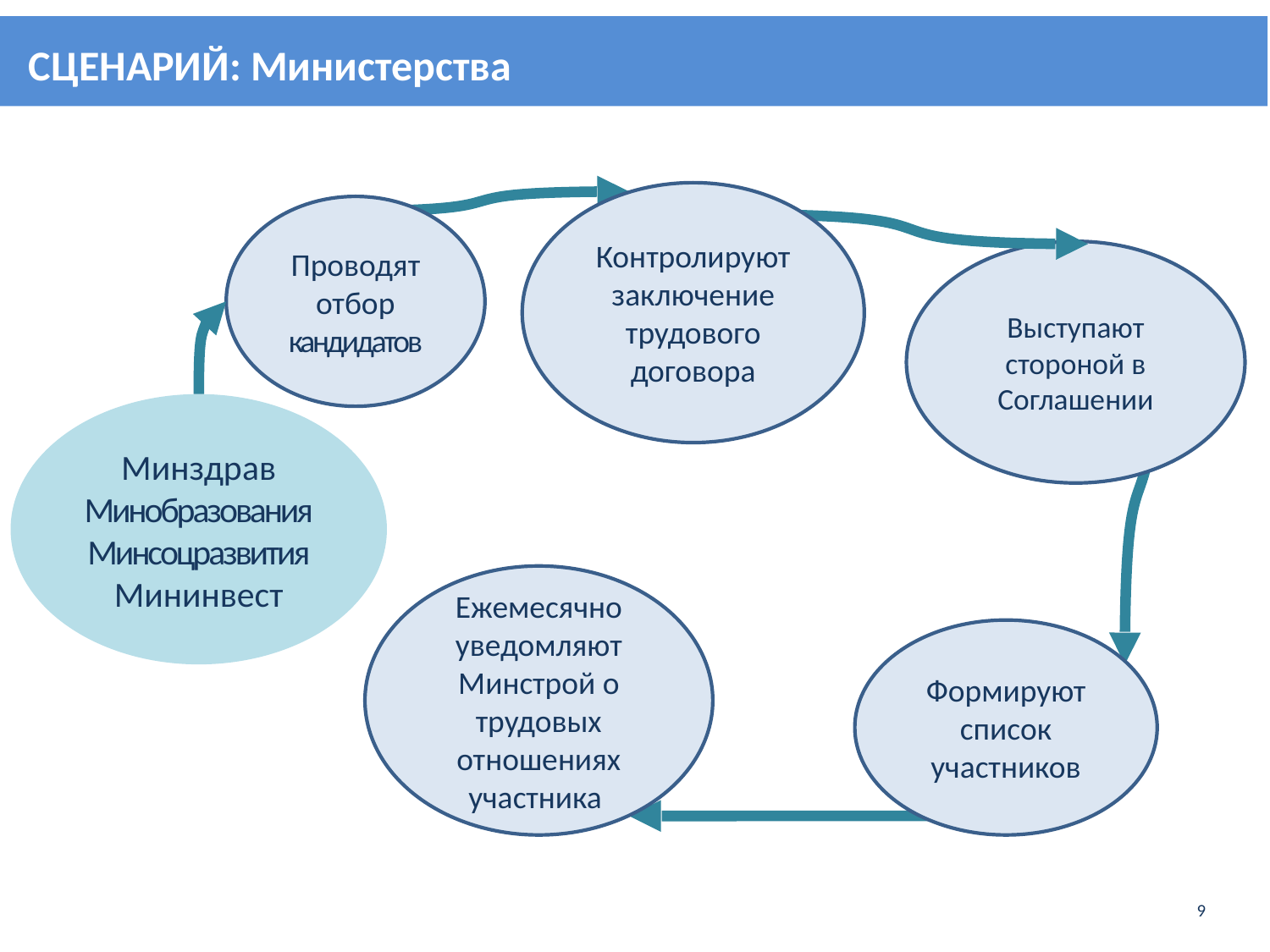

СЦЕНАРИЙ: Министерства
Контролируют заключение трудового договора
Проводят отбор кандидатов
Выступают стороной в Соглашении
Минздрав
Минобразования
Минсоцразвития
Мининвест
Ежемесячно уведомляют Минстрой о трудовых отношениях участника
Формируют список участников
9